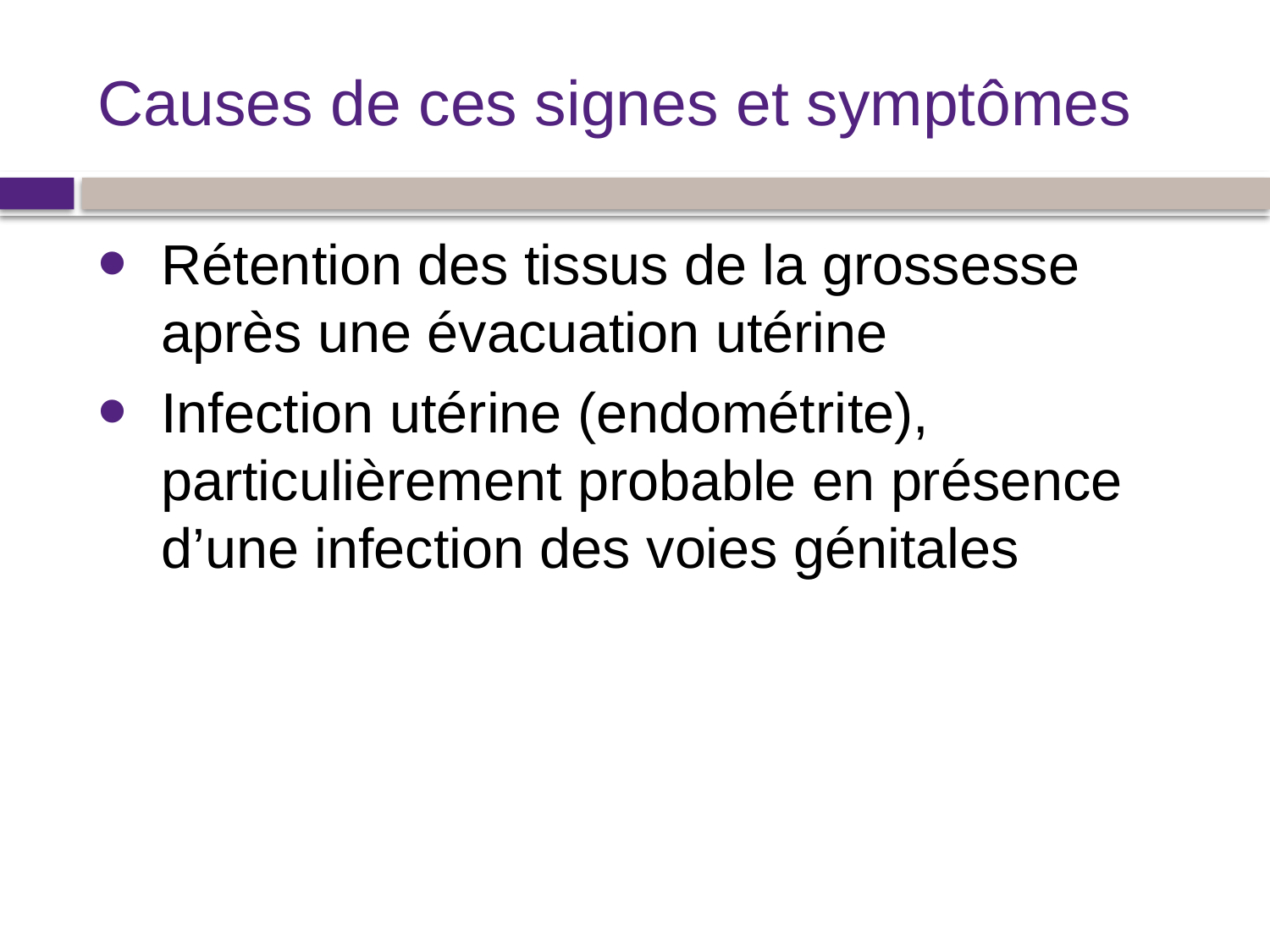

# Causes de ces signes et symptômes
Rétention des tissus de la grossesse après une évacuation utérine
Infection utérine (endométrite), particulièrement probable en présence d’une infection des voies génitales